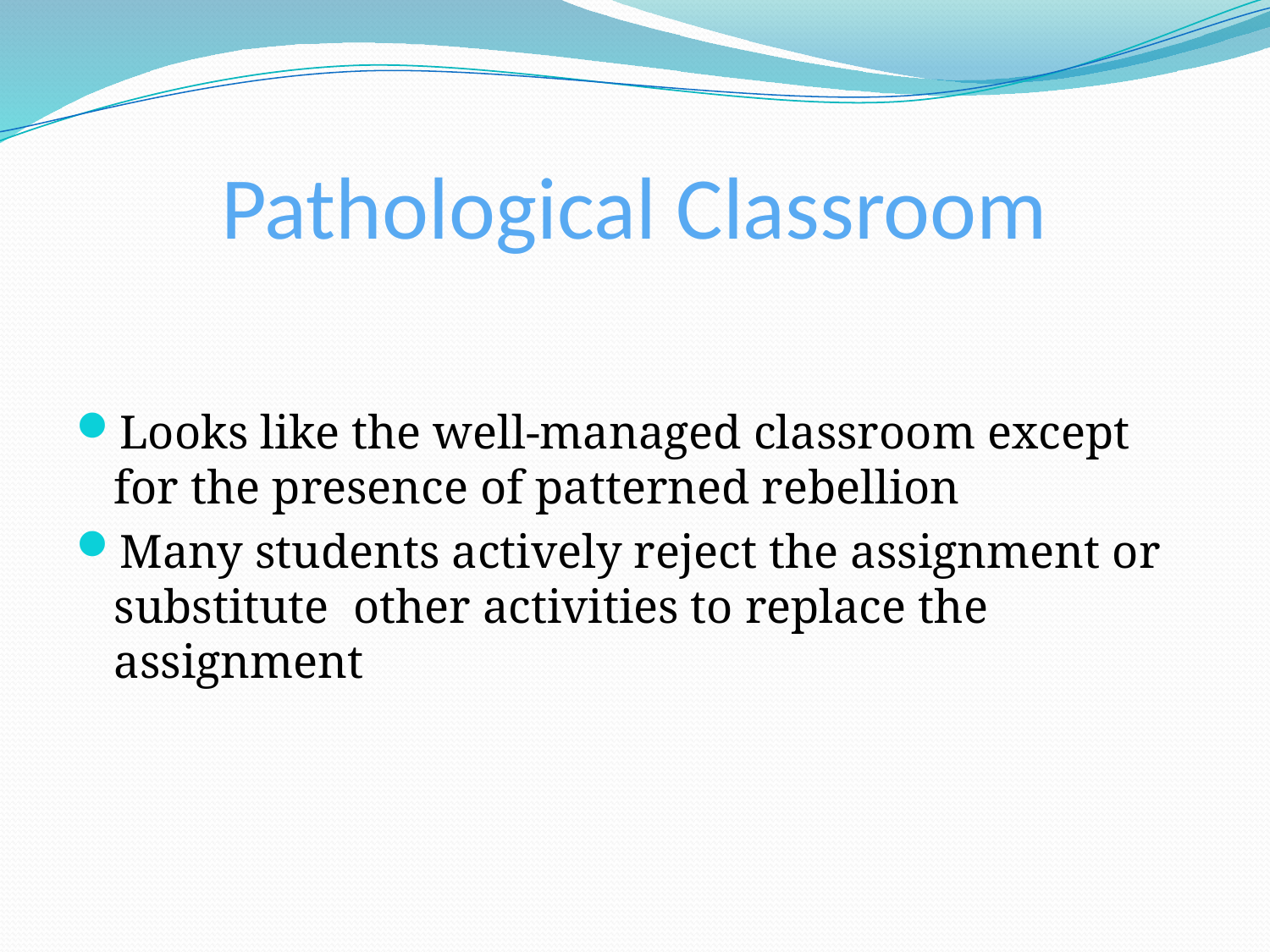

# Pathological Classroom

Looks like the well-managed classroom except for the presence of patterned rebellion
Many students actively reject the assignment or substitute  other activities to replace the assignment